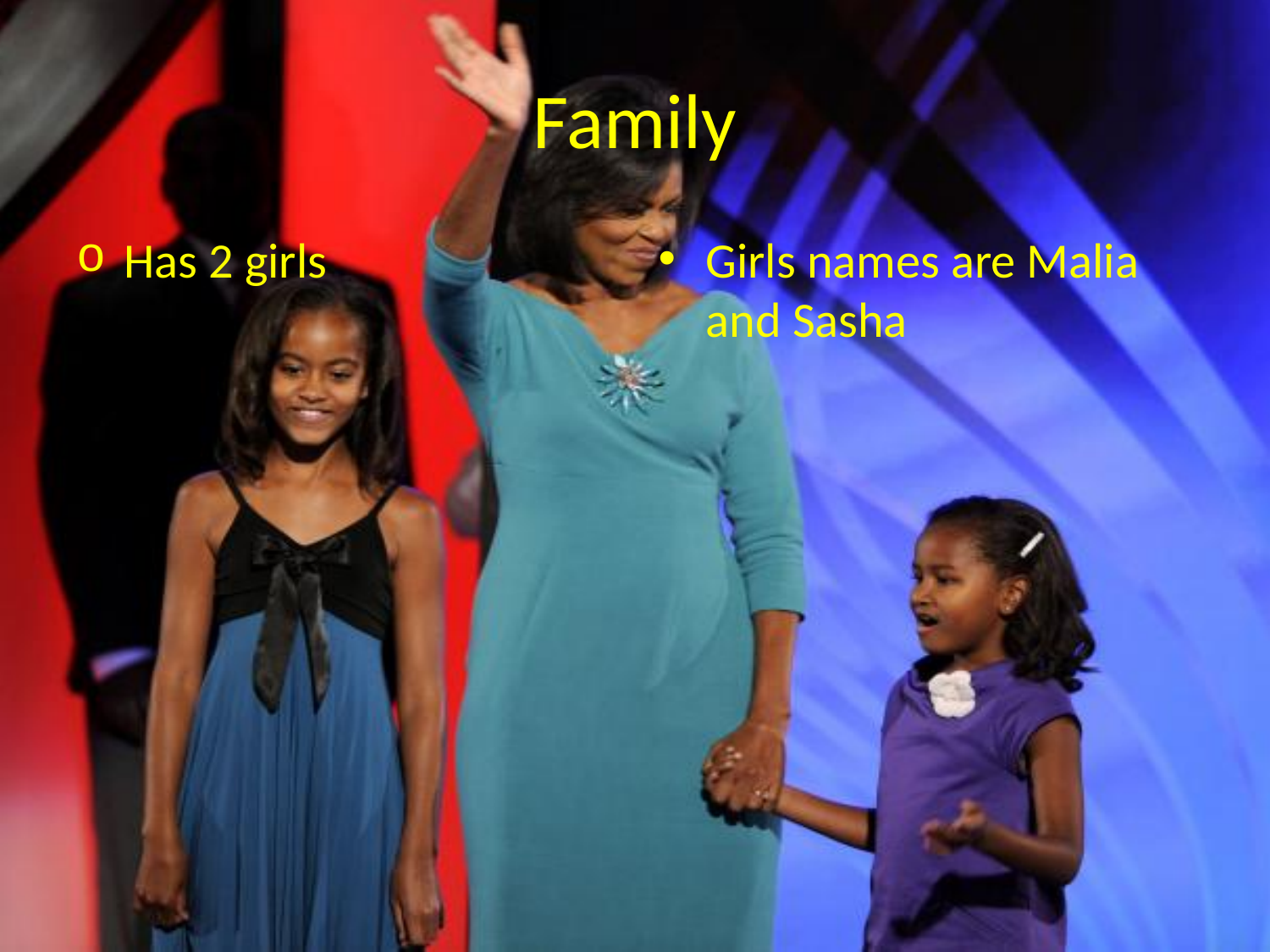

# Family
Has 2 girls

Girls names are Malia and Sasha